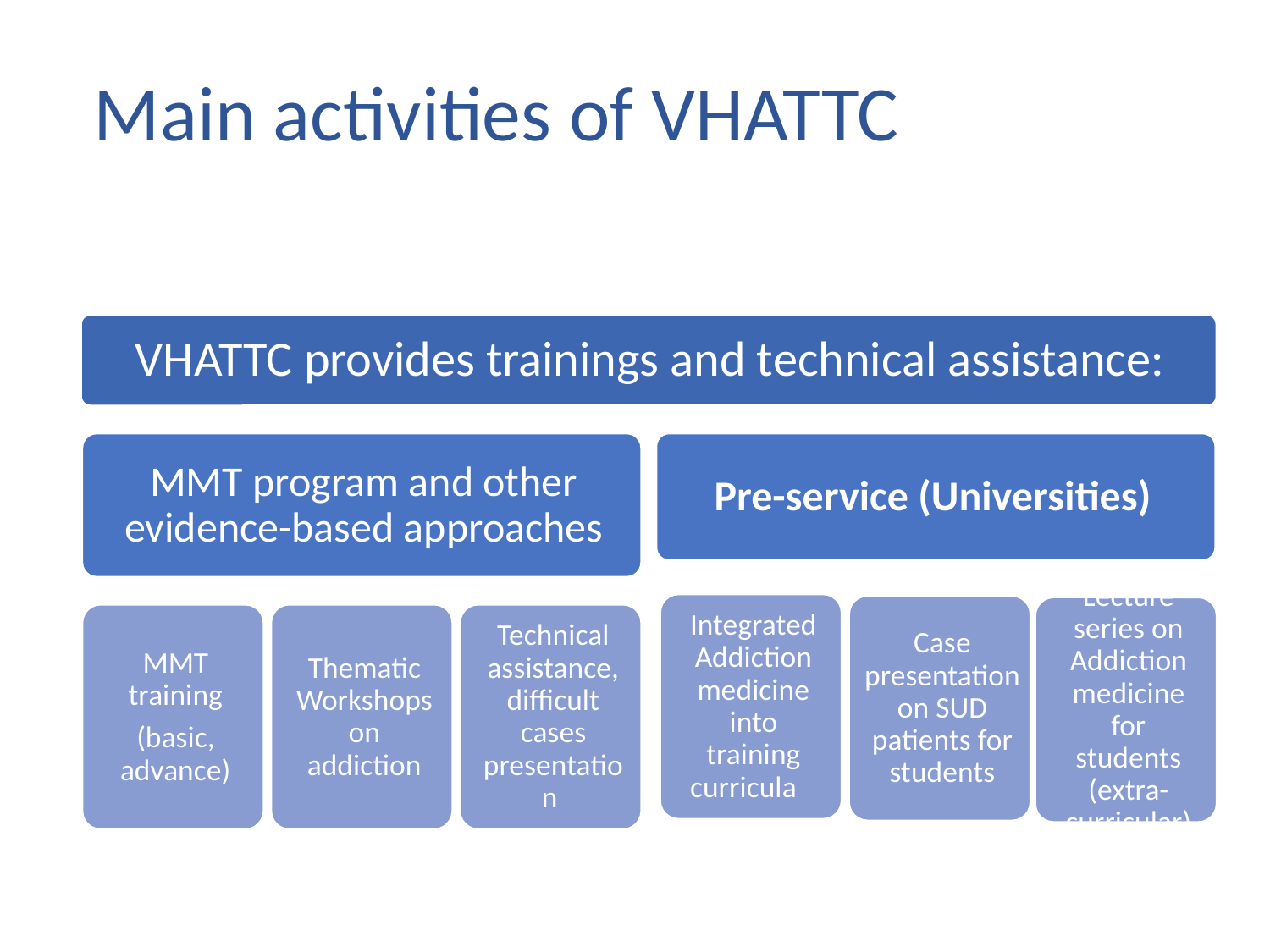

# Main activities of VHATTC
VHATTC provides trainings and technical assistance:
MMT program and other evidence-based approaches
MMT training
(basic, advance)
Thematic Workshops on addiction
Technical assistance, difficult cases presentation
Pre-service (Universities)
Integrated Addiction medicine into training curricula
Case presentation on SUD patients for students
Lecture series on Addiction medicine for students (extra-curricular)